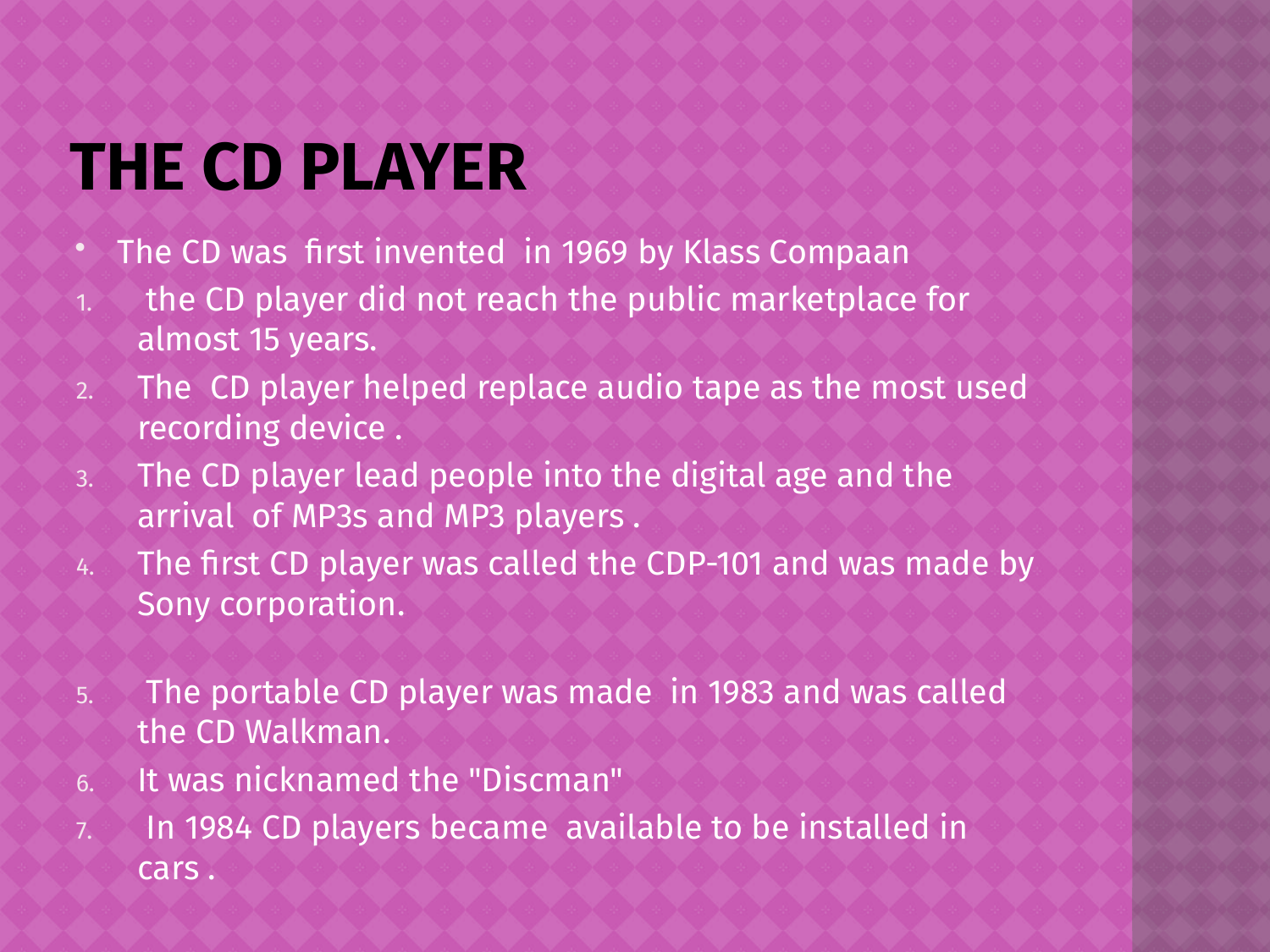

# The Cd player
 The CD was  first invented  in 1969 by Klass Compaan
 the CD player did not reach the public marketplace for almost 15 years.
The  CD player helped replace audio tape as the most used recording device .
The CD player lead people into the digital age and the arrival  of MP3s and MP3 players .
The first CD player was called the CDP-101 and was made by  Sony corporation.
 The portable CD player was made  in 1983 and was called the CD Walkman.
It was nicknamed the "Discman"
 In 1984 CD players became  available to be installed in cars .